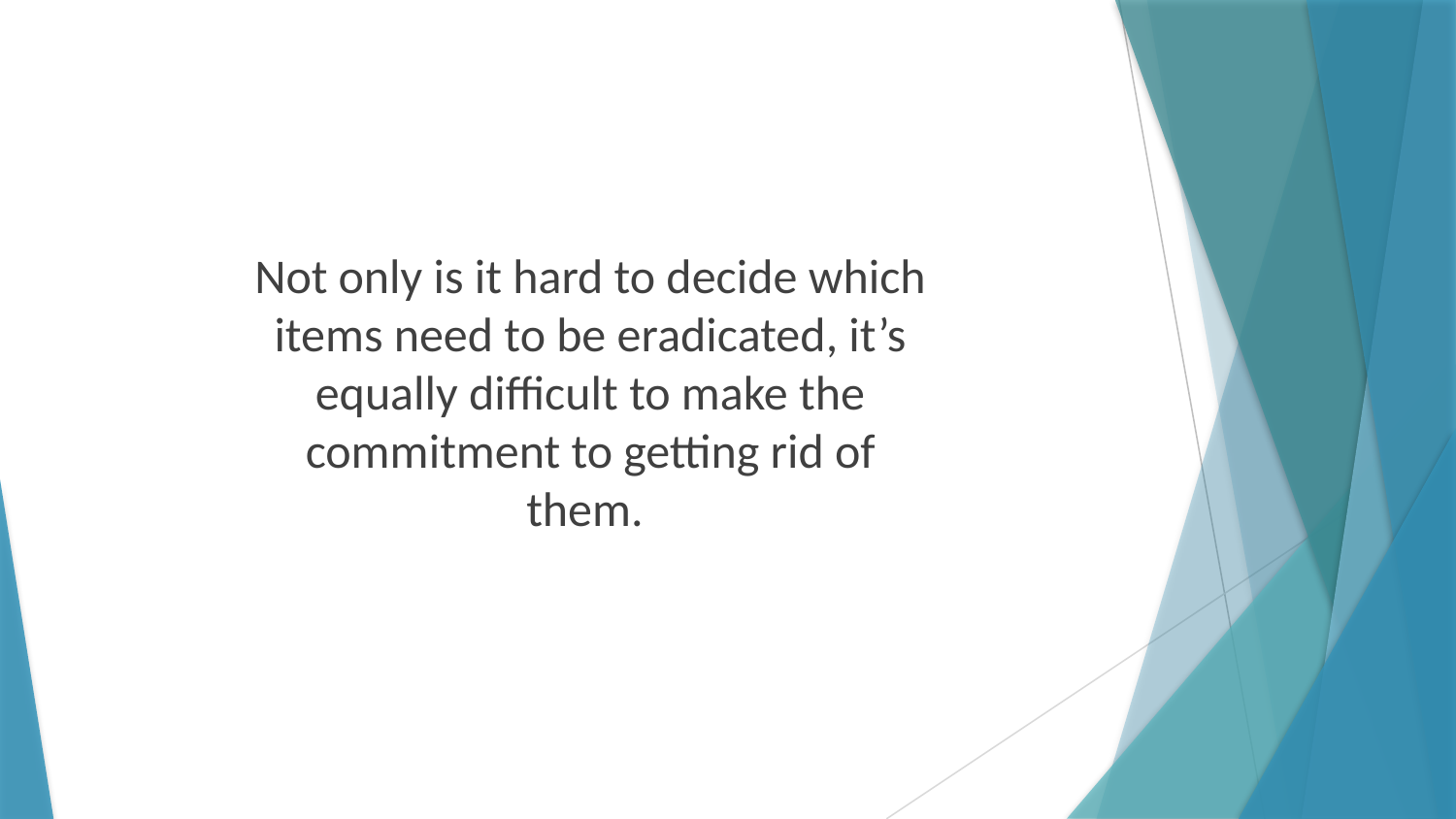

Not only is it hard to decide which items need to be eradicated, it’s equally difficult to make the commitment to getting rid of them.